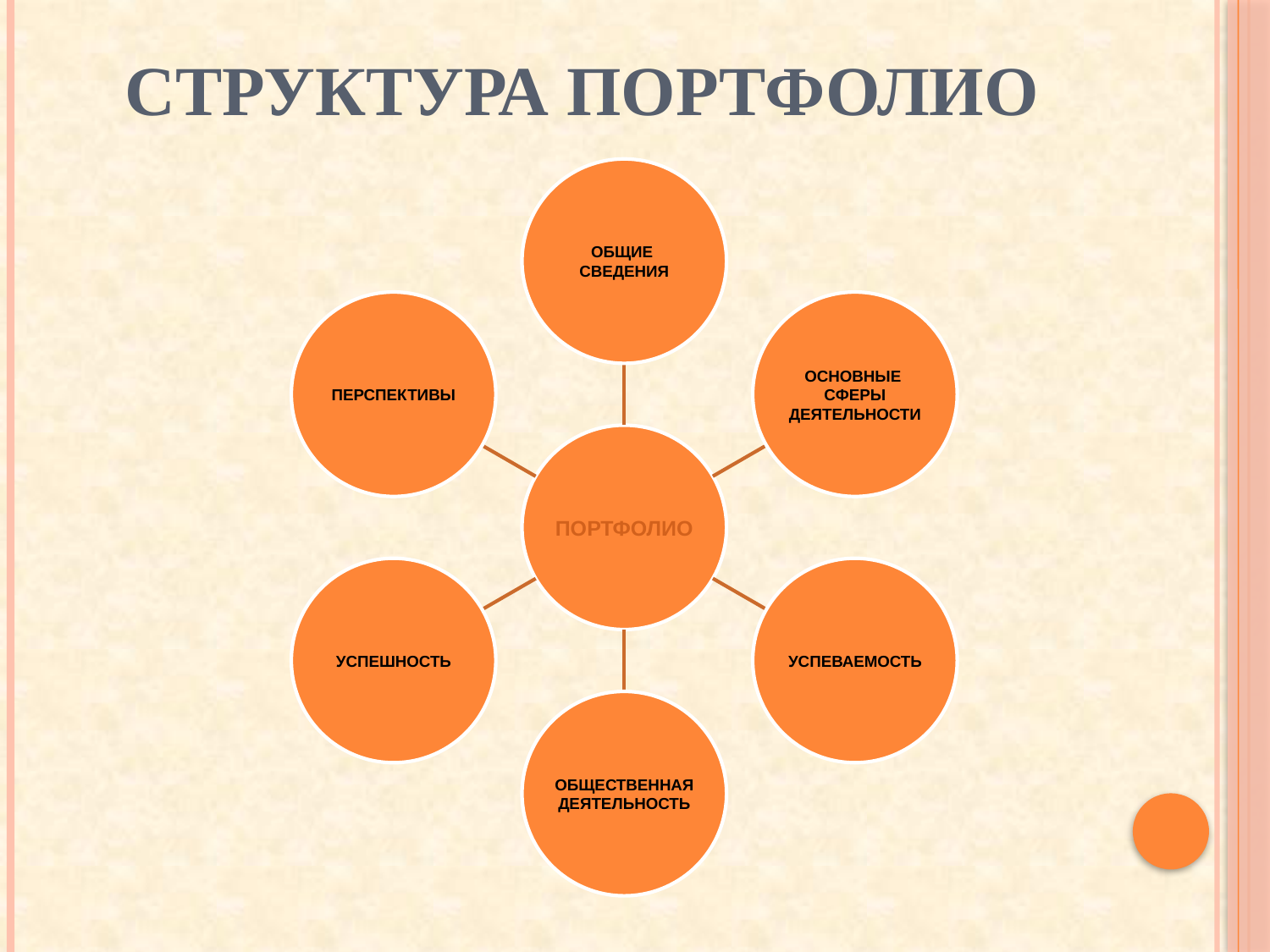

# Структура портфолио
ПОРТФОЛИО

ОБЩИЕ
СВЕДЕНИЯ

ОСНОВНЫЕ
СФЕРЫ
ДЕЯТЕЛЬНОСТИ

УСПЕВАЕМОСТЬ

ОБЩЕСТВЕННАЯ
ДЕЯТЕЛЬНОСТЬ

УСПЕШНОСТЬ

ПЕРСПЕКТИВЫ